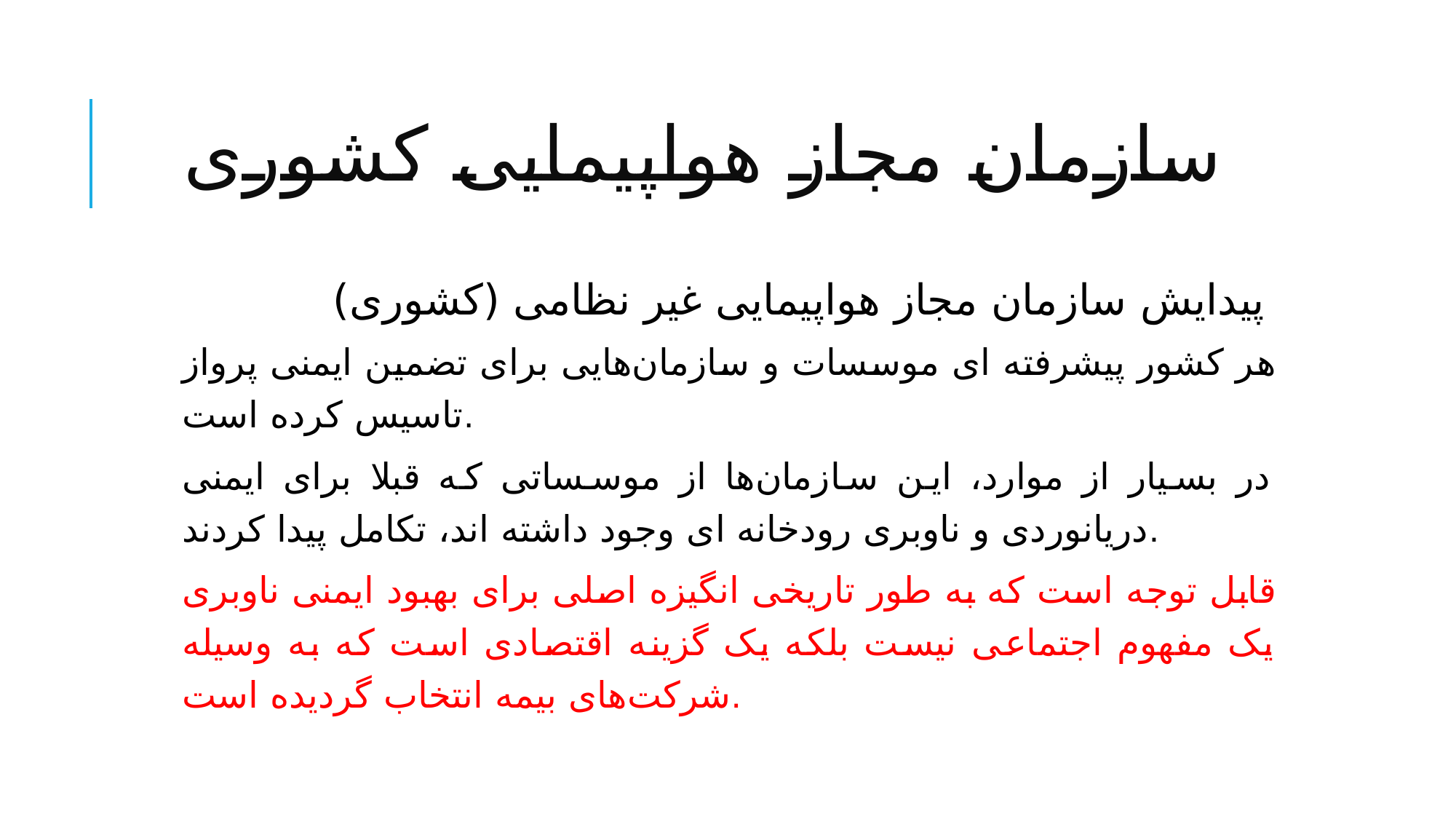

# سازمان مجاز هواپیمایی کشوری
پیدایش سازمان مجاز هواپیمایی غیر نظامی (کشوری)
هر کشور پیشرفته ای موسسات و سازمان‌هایی برای تضمین ایمنی پرواز تاسیس کرده است.
در بسیار از موارد، این سازمان‌ها از موسساتی که قبلا برای ایمنی دریانوردی و ناوبری رودخانه ای وجود داشته اند، تکامل پیدا کردند.
قابل توجه است که به طور تاریخی انگیزه اصلی برای بهبود ایمنی ناوبری یک مفهوم اجتماعی نیست بلکه یک گزینه اقتصادی است که به وسیله شرکت‌های بیمه انتخاب گردیده است.